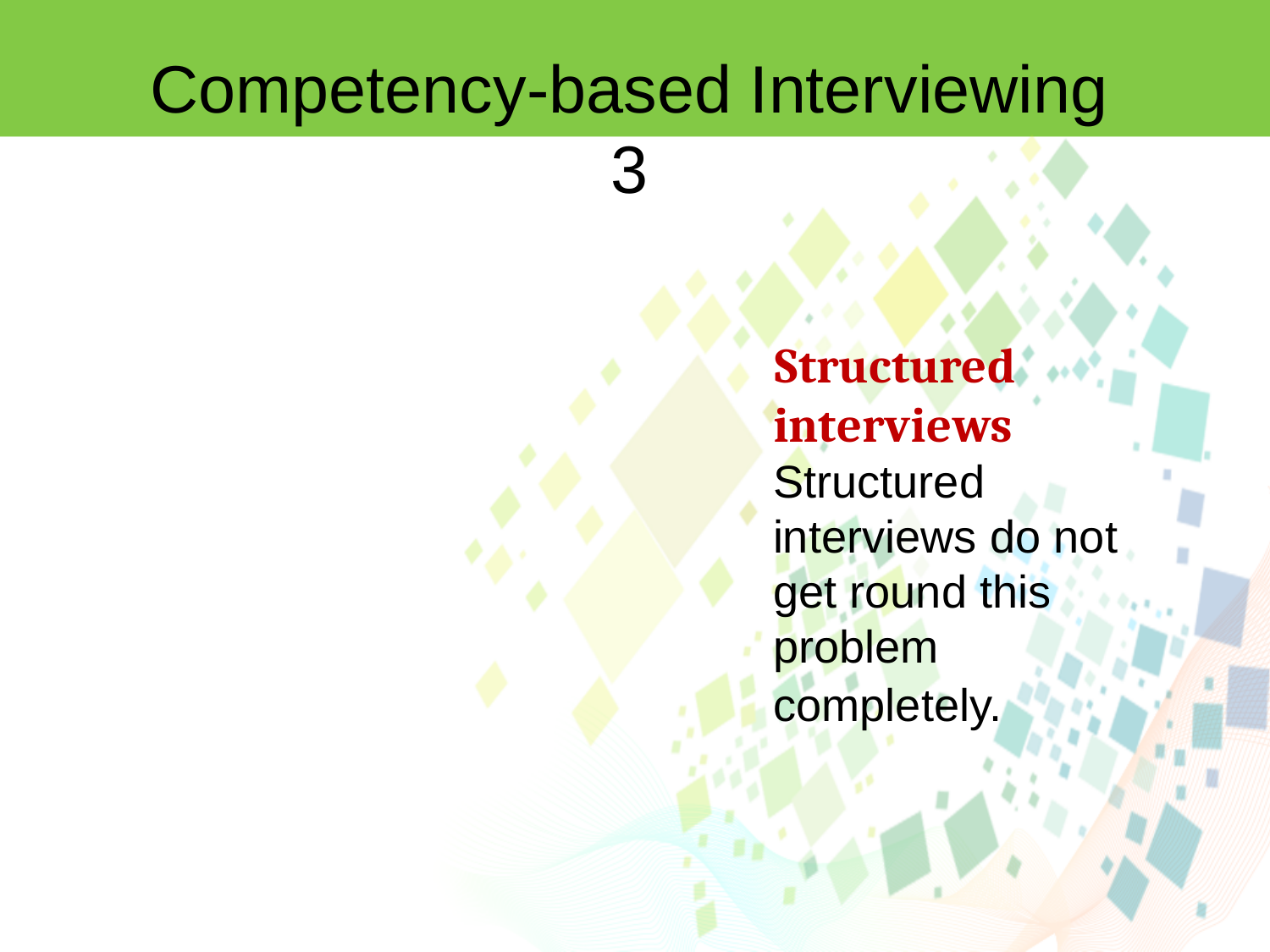

Competency-based Interviewing 3
Structured interviews
Structured interviews do not get round this problem completely.